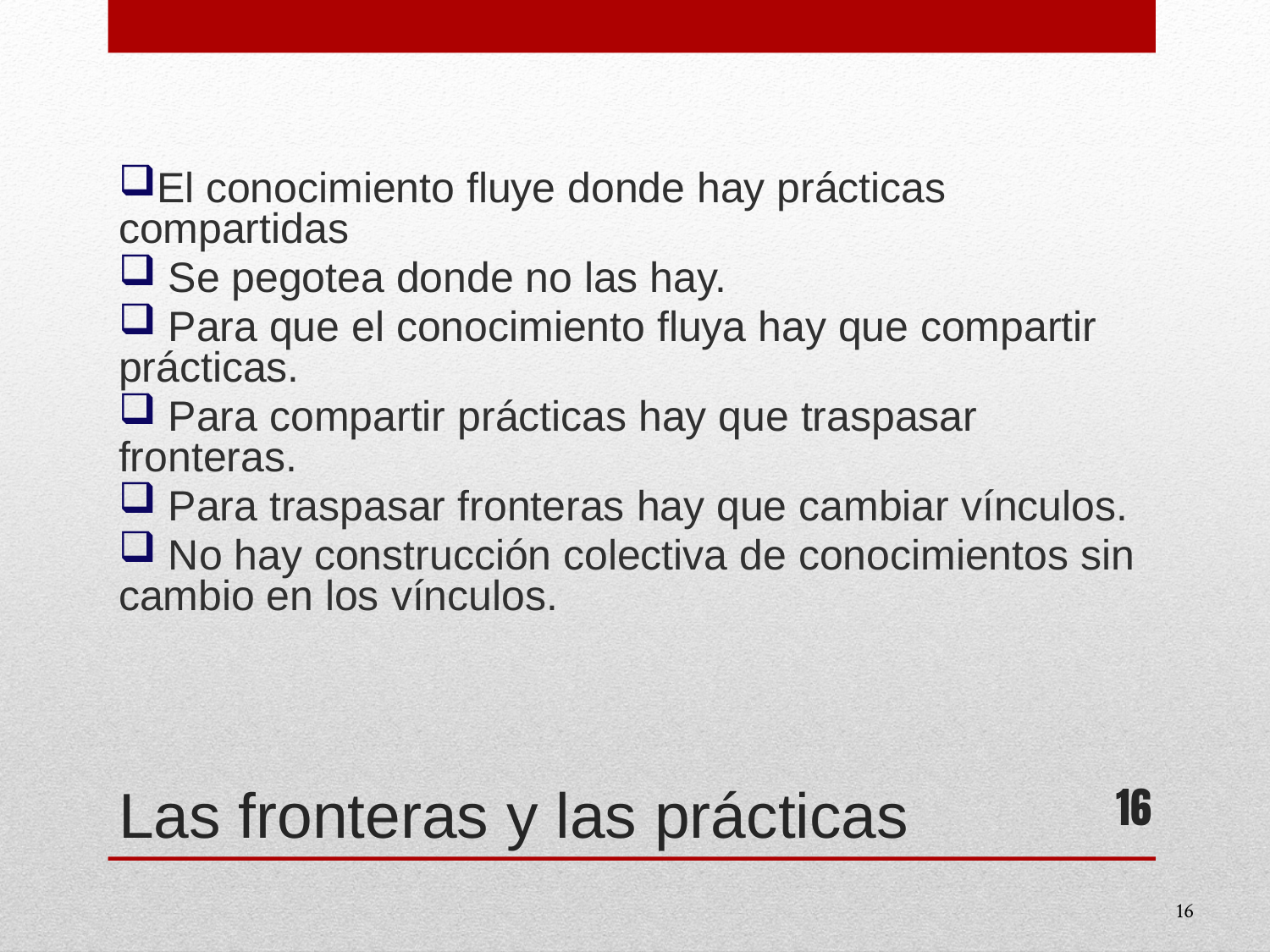

El conocimiento fluye donde hay prácticas compartidas
 Se pegotea donde no las hay.
 Para que el conocimiento fluya hay que compartir prácticas.
 Para compartir prácticas hay que traspasar fronteras.
 Para traspasar fronteras hay que cambiar vínculos.
 No hay construcción colectiva de conocimientos sin cambio en los vínculos.
# Las fronteras y las prácticas
16
16